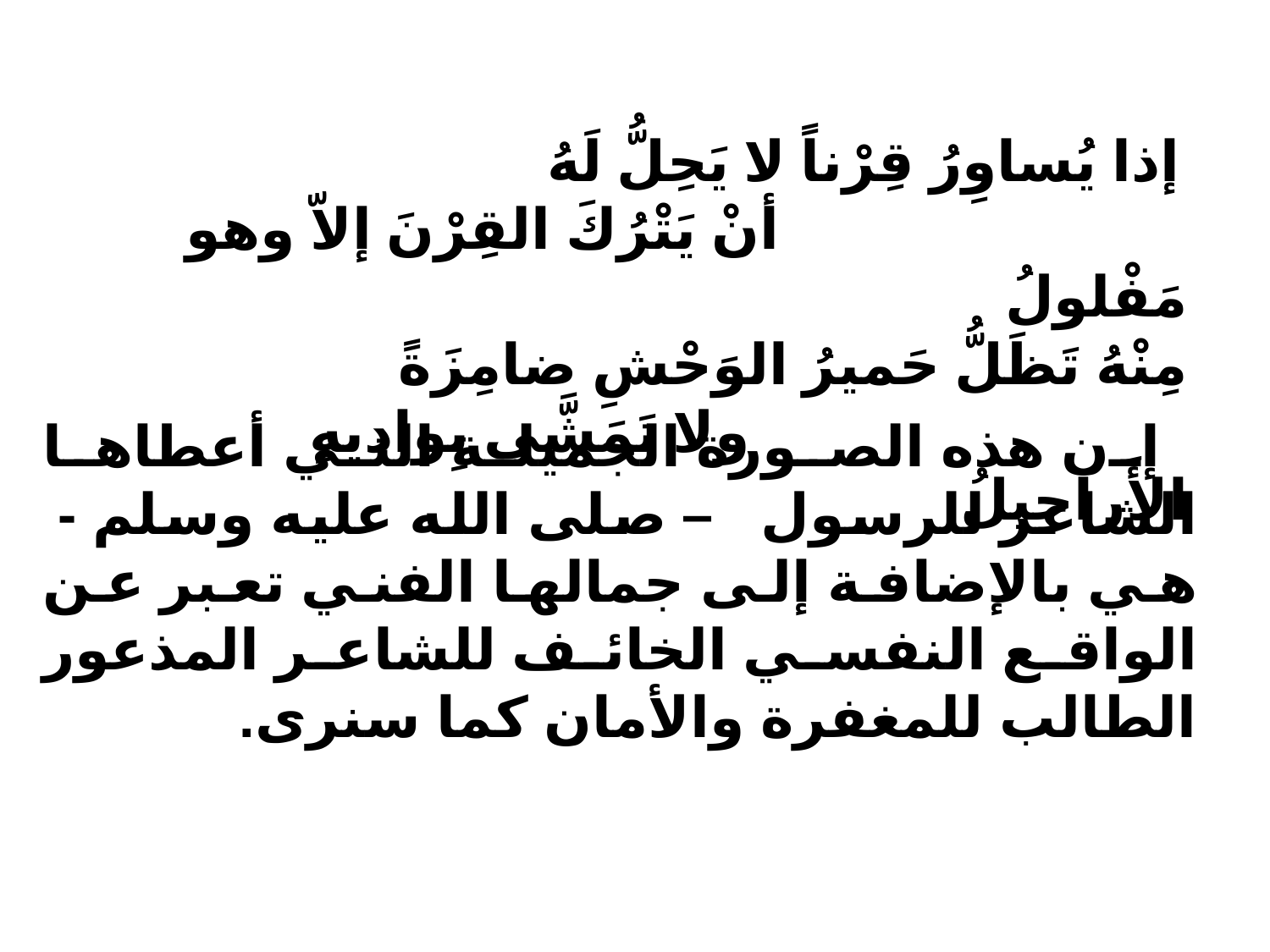

إذا يُساوِرُ قِرْناً لا يَحِلُّ لَهُ 
                            أنْ يَتْرُكَ القِرْنَ إلاّ وهو مَفْلولُ
مِنْهُ تَظَلُّ حَميرُ الوَحْشِ ضامِزَةً 
                              ولا تَمَشَّى بِواديهِ الأَراجيلُ
إن هذه الصورة الجميلة التي أعطاها الشاعر للرسول   – صلى الله عليه وسلم -  هي بالإضافة إلى جمالها الفني تعبر عن الواقع النفسي الخائف للشاعر المذعور الطالب للمغفرة والأمان كما سنرى.